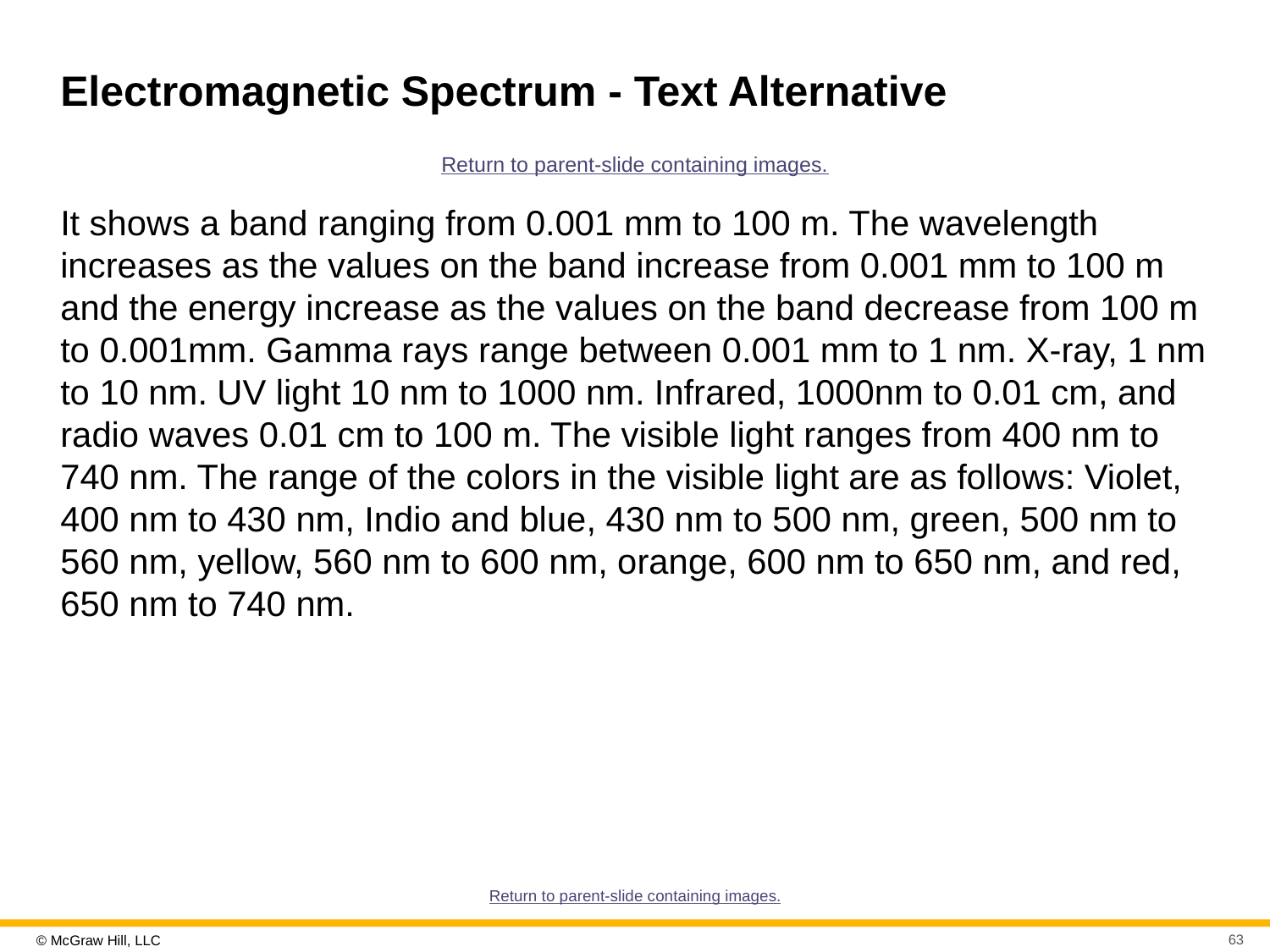

# Electromagnetic Spectrum - Text Alternative
Return to parent-slide containing images.
It shows a band ranging from 0.001 mm to 100 m. The wavelength increases as the values on the band increase from 0.001 mm to 100 m and the energy increase as the values on the band decrease from 100 m to 0.001mm. Gamma rays range between 0.001 mm to 1 nm. X-ray, 1 nm to 10 nm. UV light 10 nm to 1000 nm. Infrared, 1000nm to 0.01 cm, and radio waves 0.01 cm to 100 m. The visible light ranges from 400 nm to 740 nm. The range of the colors in the visible light are as follows: Violet, 400 nm to 430 nm, Indio and blue, 430 nm to 500 nm, green, 500 nm to 560 nm, yellow, 560 nm to 600 nm, orange, 600 nm to 650 nm, and red, 650 nm to 740 nm.
Return to parent-slide containing images.
63